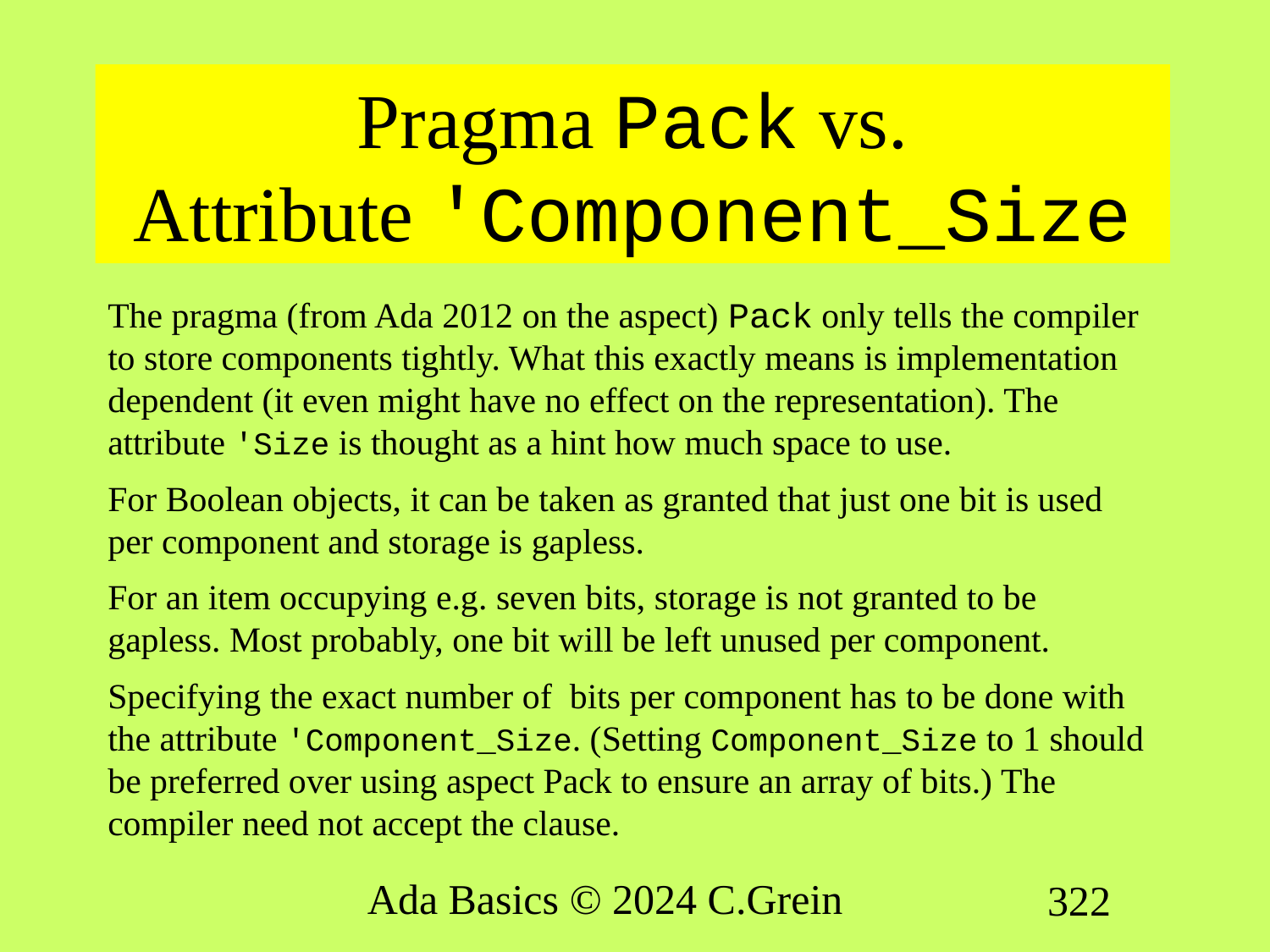

# Pragma Pack vs. Attribute 'Component_Size
The pragma (from Ada 2012 on the aspect) Pack only tells the compiler to store components tightly. What this exactly means is implementation dependent (it even might have no effect on the representation). The attribute 'Size is thought as a hint how much space to use.
For Boolean objects, it can be taken as granted that just one bit is used per component and storage is gapless.
For an item occupying e.g. seven bits, storage is not granted to be gapless. Most probably, one bit will be left unused per component.
Specifying the exact number of  bits per component has to be done with the attribute 'Component_Size. (Setting Component_Size to 1 should be preferred over using aspect Pack to ensure an array of bits.) The compiler need not accept the clause.
Ada Basics © 2024 C.Grein
322